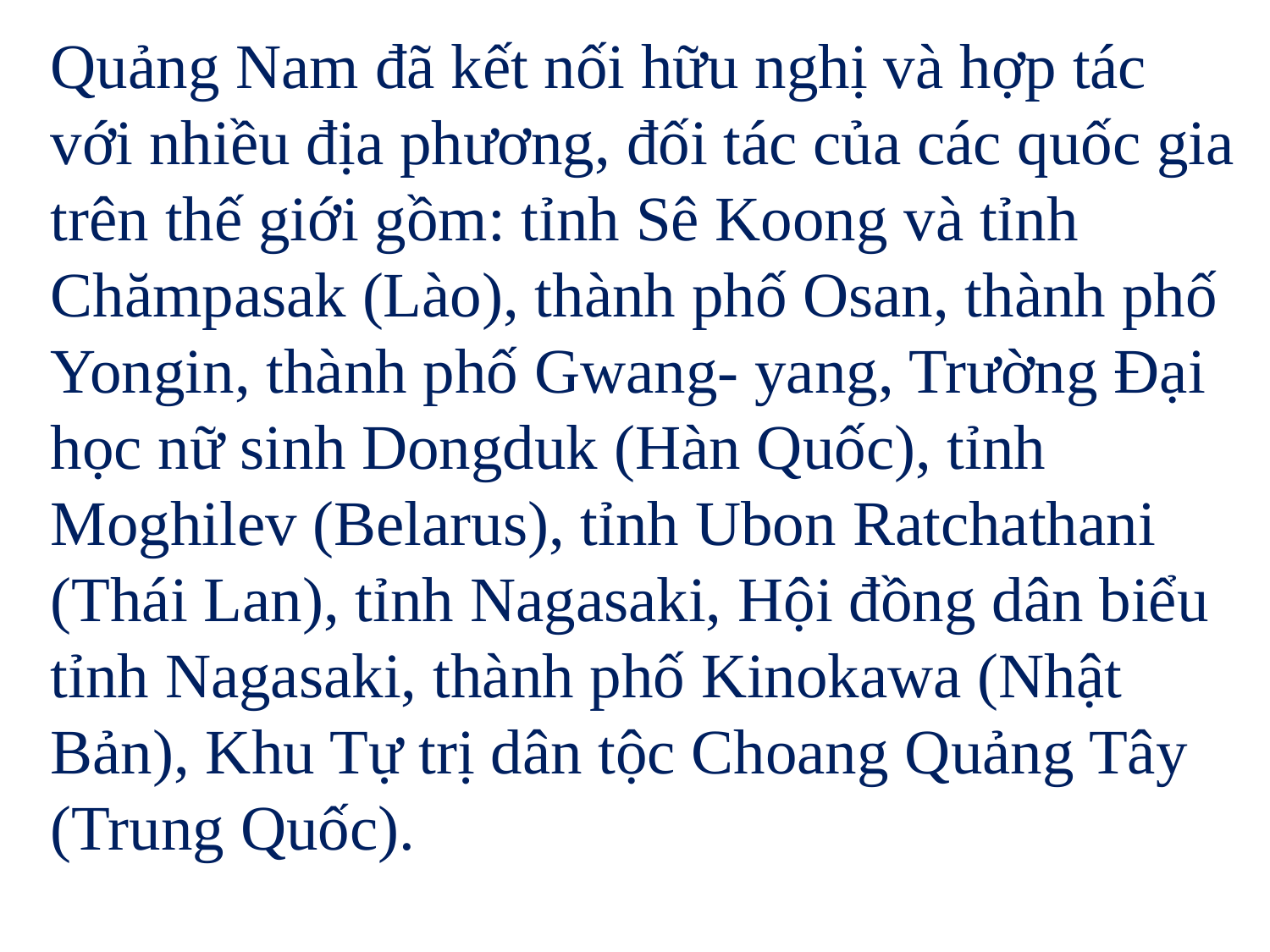

Quảng Nam đã kết nối hữu nghị và hợp tác với nhiều địa phương, đối tác của các quốc gia trên thế giới gồm: tỉnh Sê Koong và tỉnh Chămpasak (Lào), thành phố Osan, thành phố Yongin, thành phố Gwang- yang, Trường Đại học nữ sinh Dongduk (Hàn Quốc), tỉnh Moghilev (Belarus), tỉnh Ubon Ratchathani (Thái Lan), tỉnh Nagasaki, Hội đồng dân biểu tỉnh Nagasaki, thành phố Kinokawa (Nhật Bản), Khu Tự trị dân tộc Choang Quảng Tây (Trung Quốc).